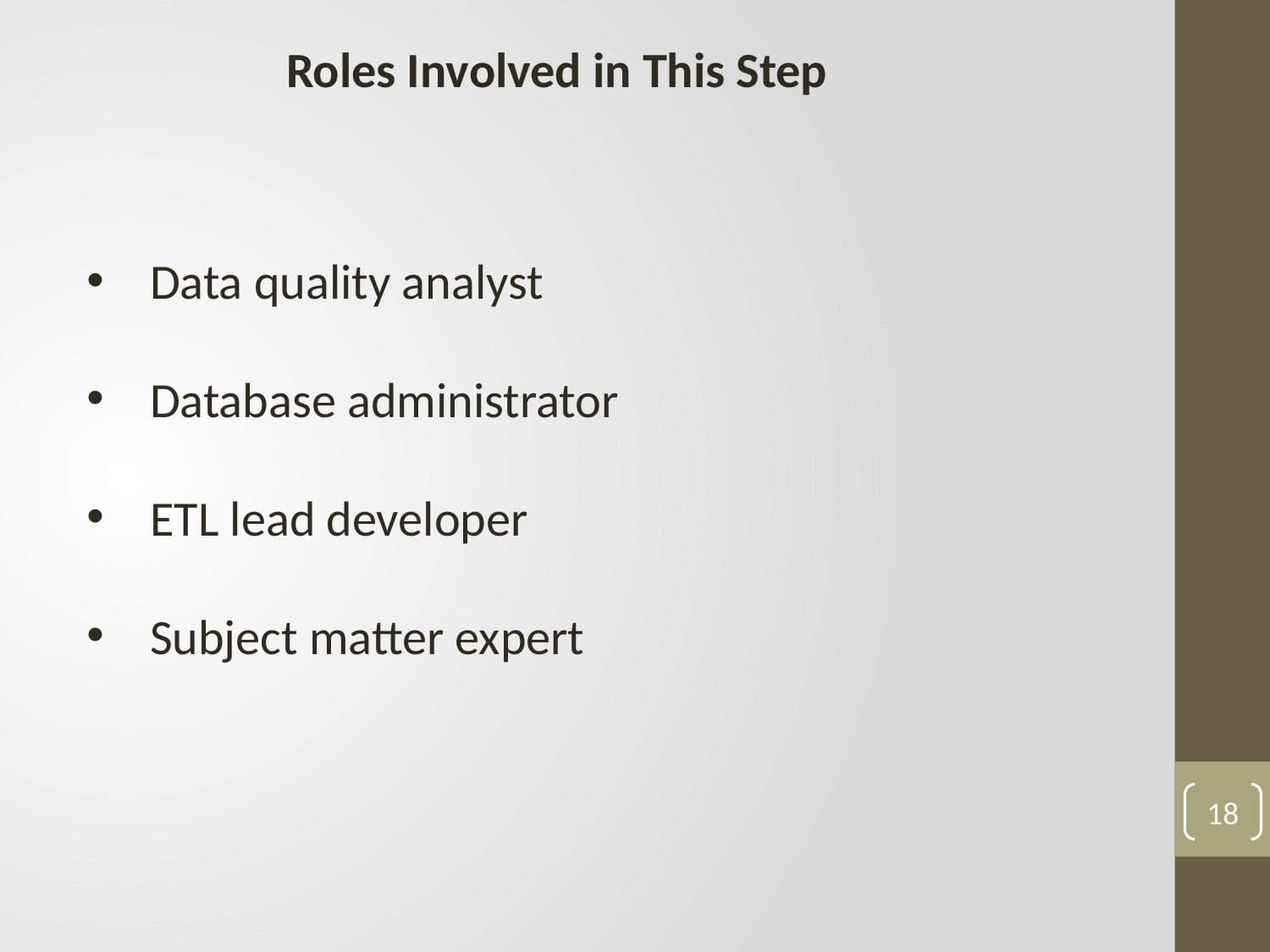

Roles Involved in This Step
Data quality analyst

Database administrator

ETL lead developer

Subject matter expert
18